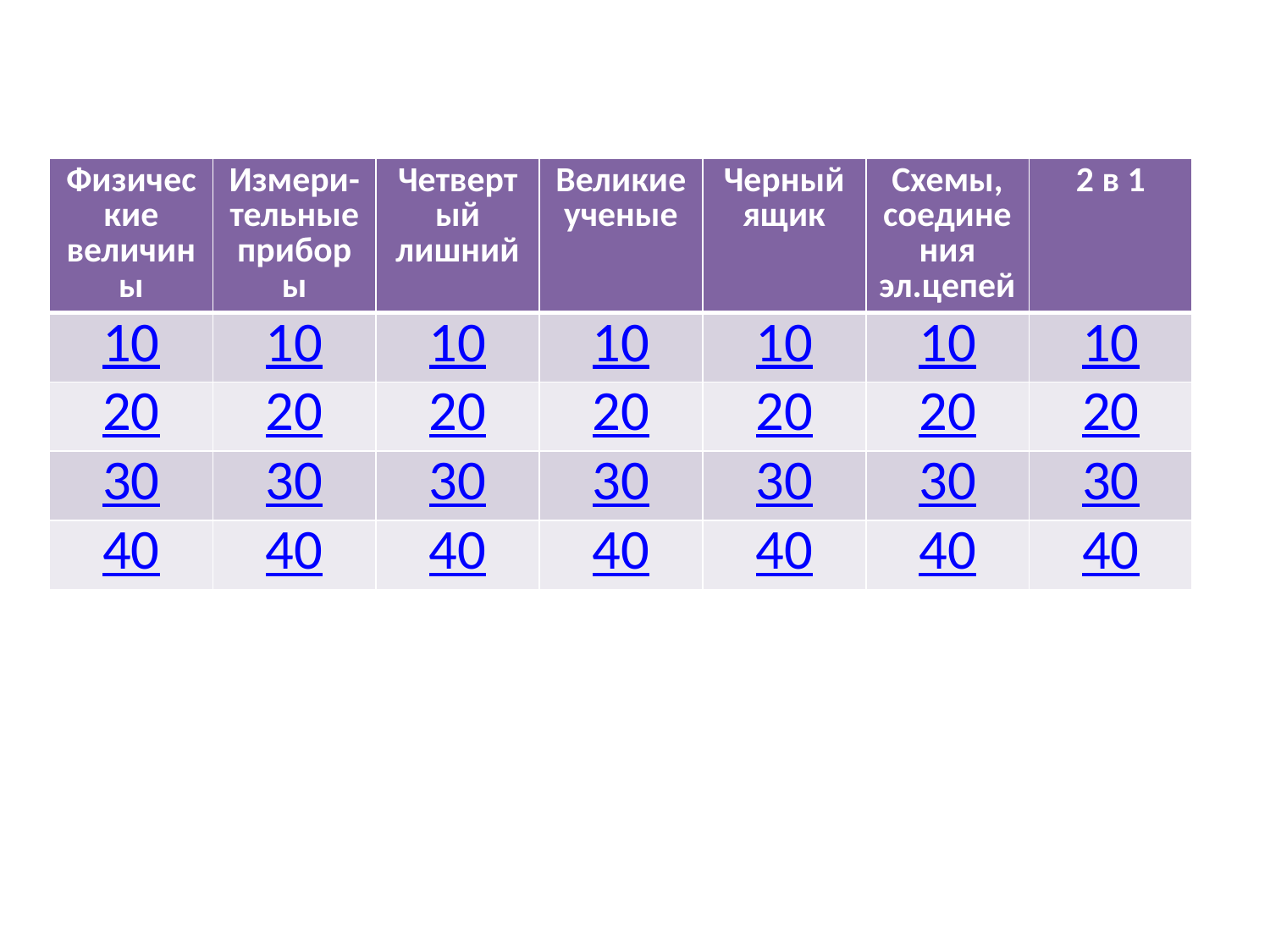

| Физические величины | Измери- тельные приборы | Четвертый лишний | Великие ученые | Черный ящик | Схемы, соединения эл.цепей | 2 в 1 |
| --- | --- | --- | --- | --- | --- | --- |
| 10 | 10 | 10 | 10 | 10 | 10 | 10 |
| 20 | 20 | 20 | 20 | 20 | 20 | 20 |
| 30 | 30 | 30 | 30 | 30 | 30 | 30 |
| 40 | 40 | 40 | 40 | 40 | 40 | 40 |